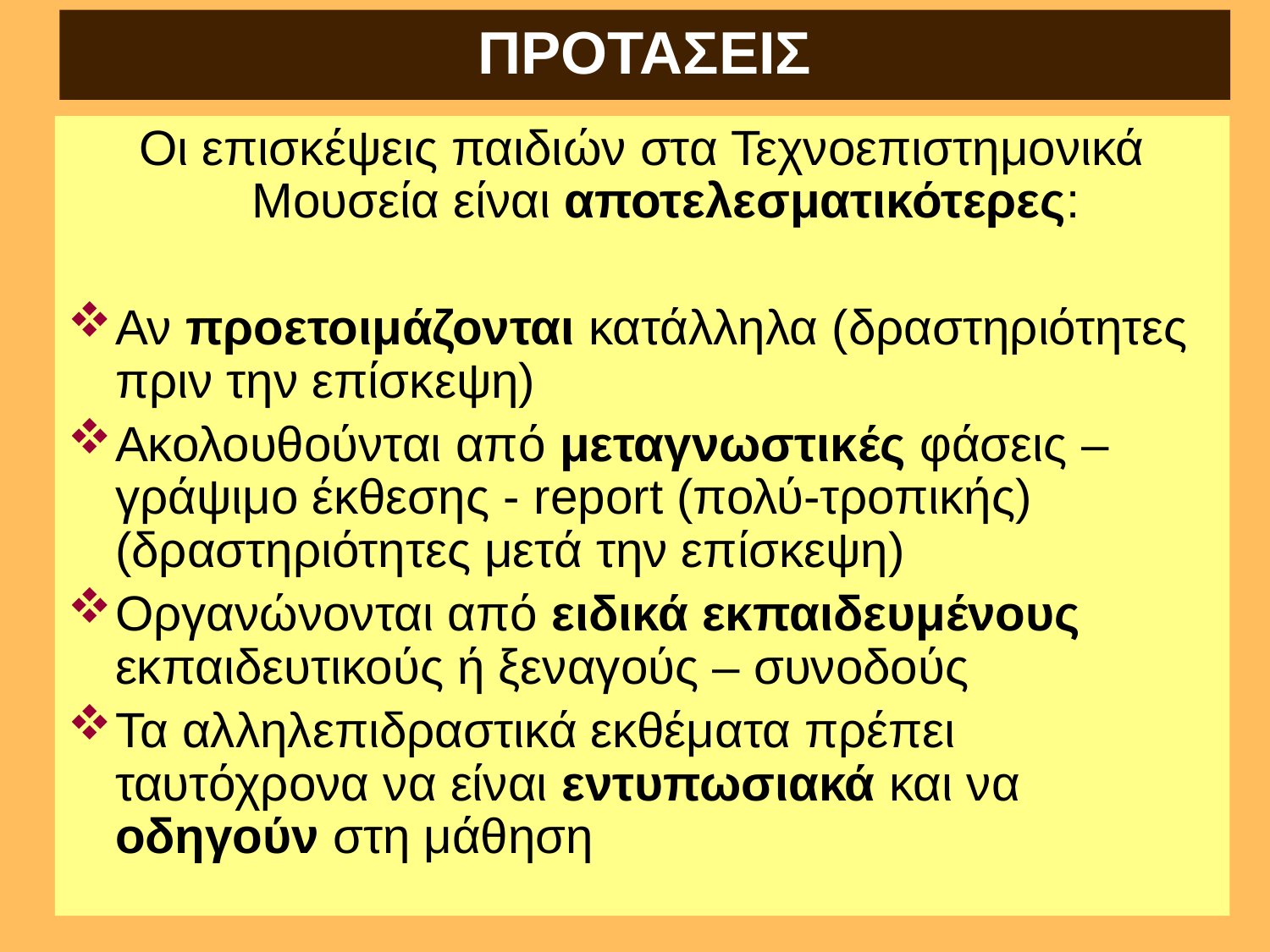

# ΠΡΟΤΑΣΕΙΣ
Οι επισκέψεις παιδιών στα Τεχνοεπιστημονικά Μουσεία είναι αποτελεσματικότερες:

Αν προετοιμάζονται κατάλληλα (δραστηριότητες πριν την επίσκεψη)
Ακολουθούνται από μεταγνωστικές φάσεις – γράψιμο έκθεσης - report (πολύ-τροπικής) (δραστηριότητες μετά την επίσκεψη)
Οργανώνονται από ειδικά εκπαιδευμένους εκπαιδευτικούς ή ξεναγούς – συνοδούς
Τα αλληλεπιδραστικά εκθέματα πρέπει ταυτόχρονα να είναι εντυπωσιακά και να οδηγούν στη μάθηση